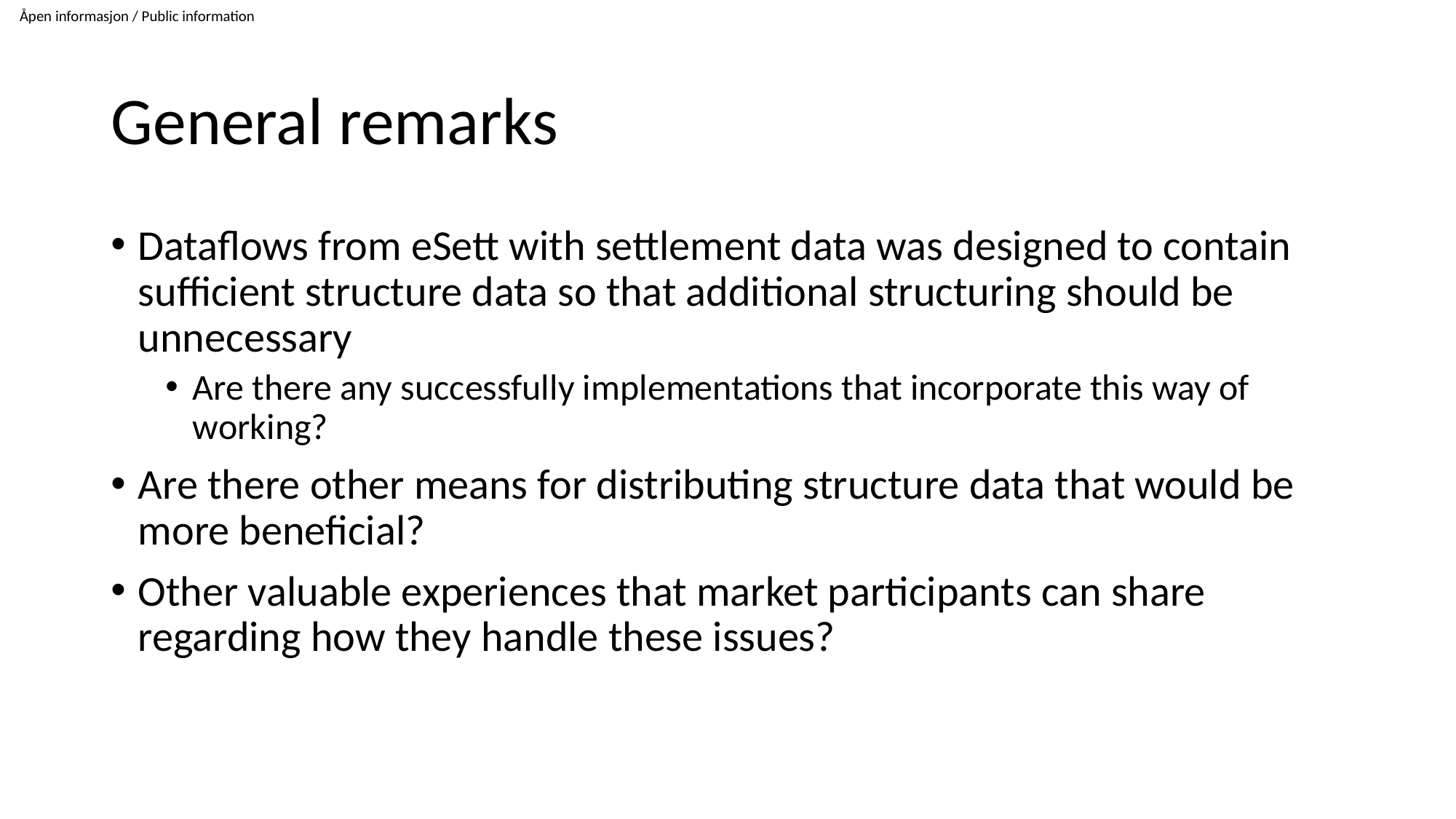

# General remarks
Dataflows from eSett with settlement data was designed to contain sufficient structure data so that additional structuring should be unnecessary
Are there any successfully implementations that incorporate this way of working?
Are there other means for distributing structure data that would be more beneficial?
Other valuable experiences that market participants can share regarding how they handle these issues?